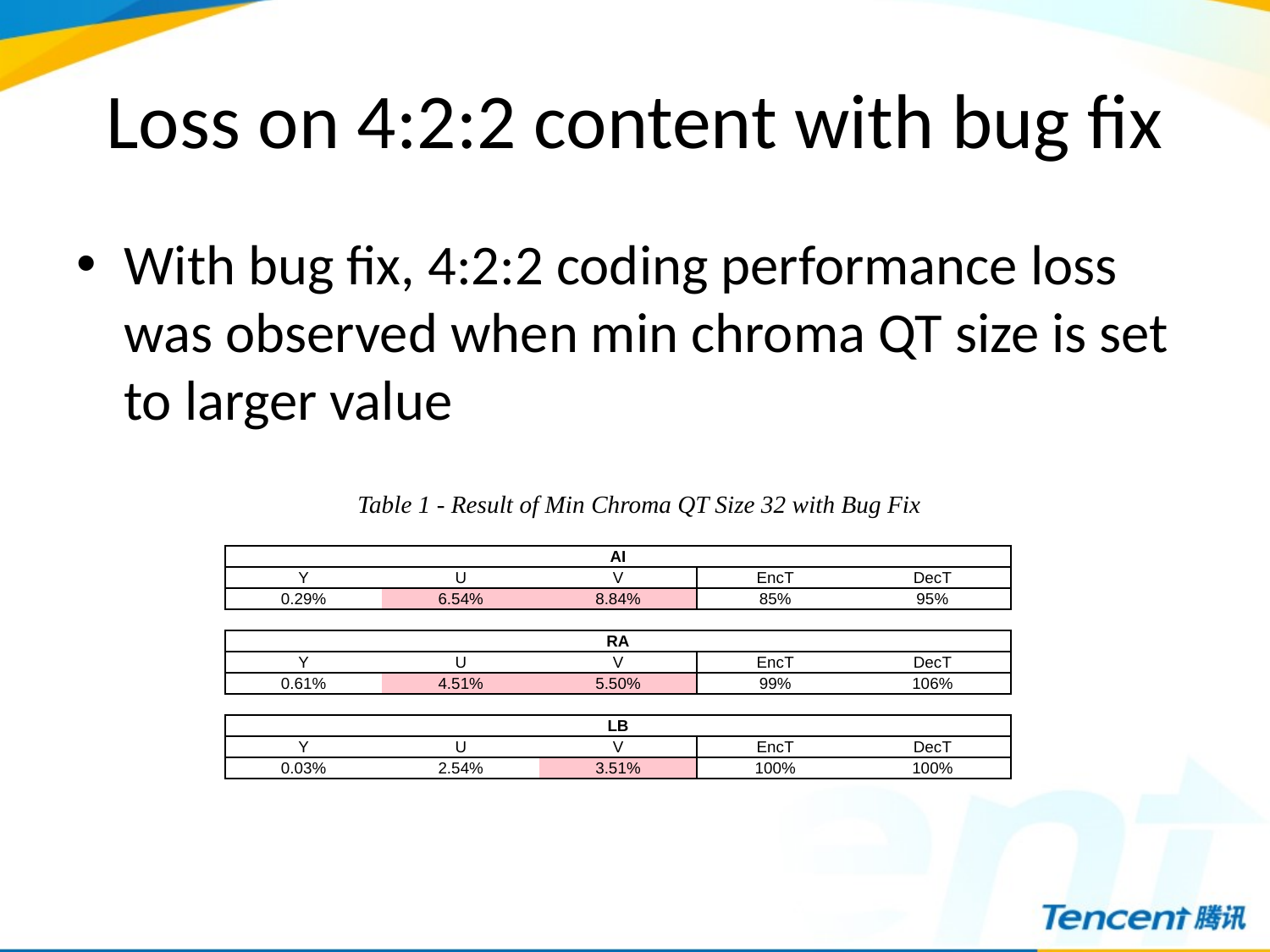

# Loss on 4:2:2 content with bug fix
With bug fix, 4:2:2 coding performance loss was observed when min chroma QT size is set to larger value
Table 1 - Result of Min Chroma QT Size 32 with Bug Fix

|  |  | AI |  |  |
| --- | --- | --- | --- | --- |
| Y | U | V | EncT | DecT |
| 0.29% | 6.54% | 8.84% | 85% | 95% |
|  |  |  |  |  |
|  |  | RA |  |  |
| Y | U | V | EncT | DecT |
| 0.61% | 4.51% | 5.50% | 99% | 106% |
|  |  |  |  |  |
|  |  | LB |  |  |
| Y | U | V | EncT | DecT |
| 0.03% | 2.54% | 3.51% | 100% | 100% |